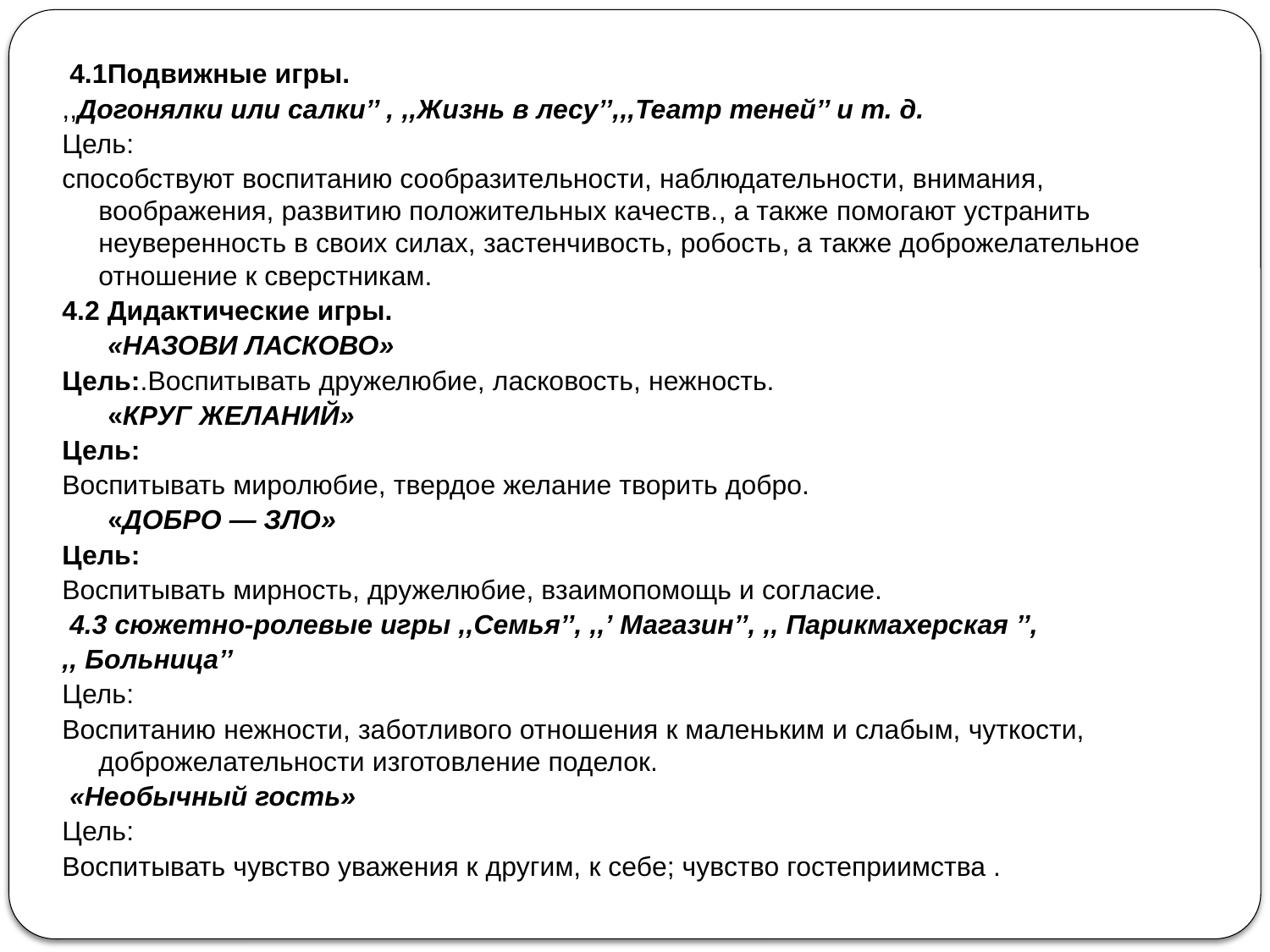

4.1Подвижные игры.
,,Догонялки или салки’’ , ,,Жизнь в лесу’’,,,Театр теней’’ и т. д.
Цель:
способствуют воспитанию сообразительности, наблюдательности, внимания, воображения, развитию положительных качеств., а также помогают устранить неуверенность в своих силах, застенчивость, робость, а также доброжелательное отношение к сверстникам.
4.2 Дидактические игры.
      «НАЗОВИ ЛАСКОВО»
Цель:.Воспитывать дружелюбие, ласковость, нежность.
      «КРУГ ЖЕЛАНИЙ»
Цель:
Воспитывать миролюбие, твердое желание творить добро.
      «ДОБРО — ЗЛО»
Цель:
Воспитывать мирность, дружелюбие, взаимопомощь и согласие.
 4.3 сюжетно-ролевые игры ,,Семья’’, ,,’ Магазин’’, ,, Парикмахерская ’’,
,, Больница’’
Цель:
Воспитанию нежности, заботливого отношения к маленьким и слабым, чуткости, доброжелательности изготовление поделок.
 «Необычный гость»
Цель:
Воспитывать чувство уважения к другим, к себе; чувство гостеприимства .